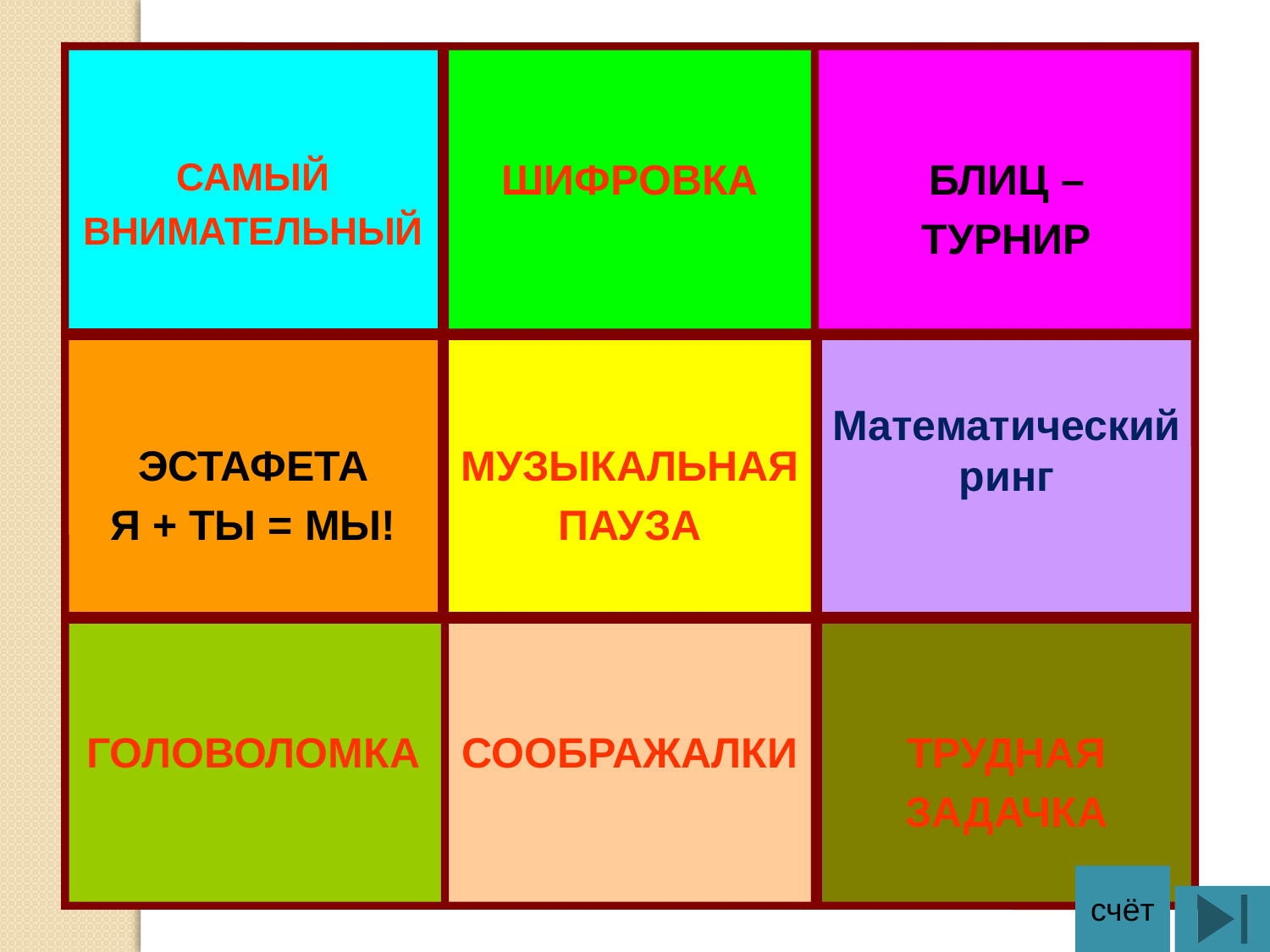

САМЫЙ
ВНИМАТЕЛЬНЫЙ

ШИФРОВКА

БЛИЦ –
ТУРНИР

ЭСТАФЕТА
Я + ТЫ = МЫ!

МУЗЫКАЛЬНАЯ
ПАУЗА

Математический ринг

ГОЛОВОЛОМКА

СООБРАЖАЛКИ

ТРУДНАЯ
ЗАДАЧКА
счёт